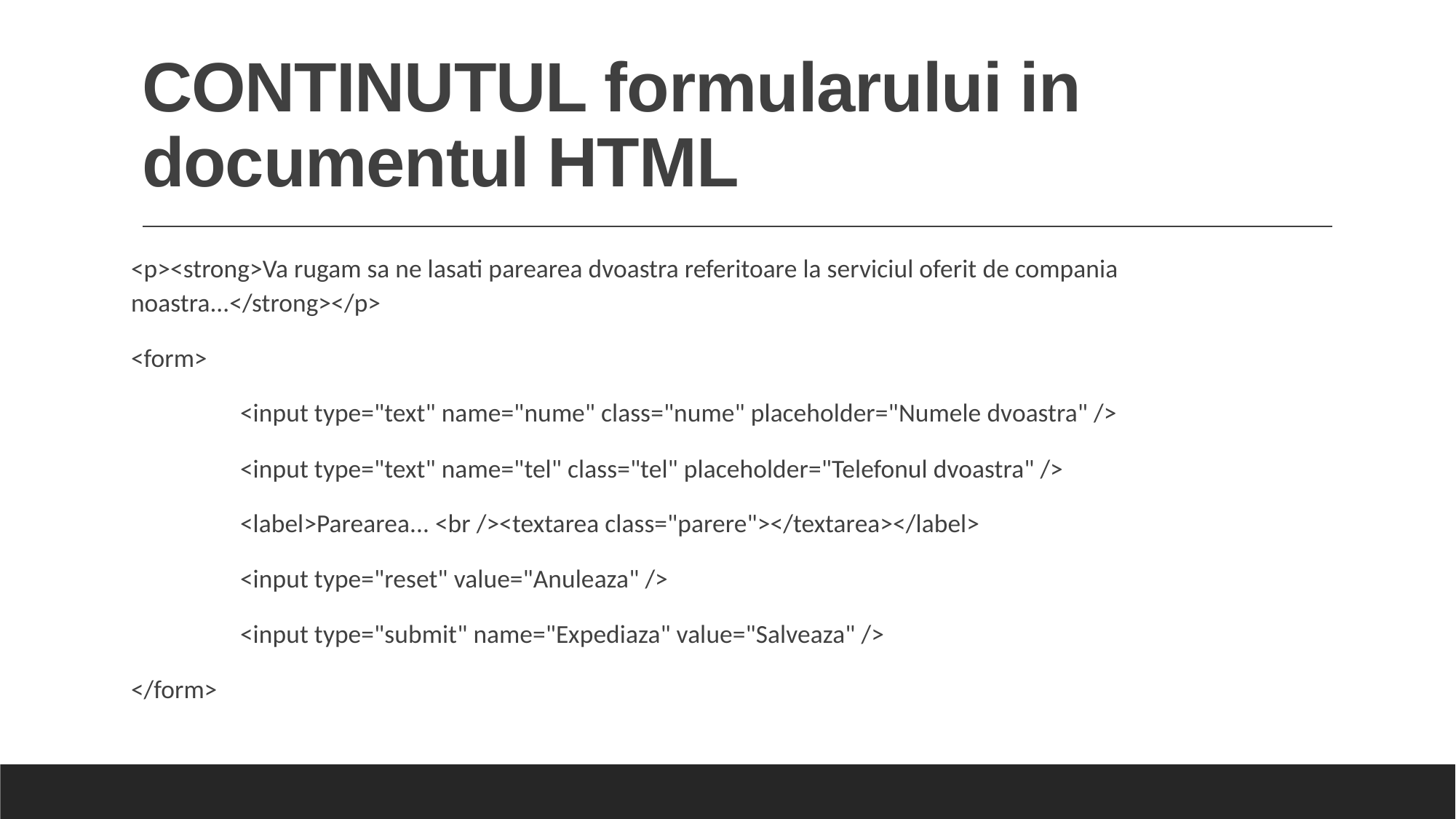

# CONTINUTUL formularului in documentul HTML
<p><strong>Va rugam sa ne lasati parearea dvoastra referitoare la serviciul oferit de compania noastra...</strong></p>
<form>
	<input type="text" name="nume" class="nume" placeholder="Numele dvoastra" />
	<input type="text" name="tel" class="tel" placeholder="Telefonul dvoastra" />
	<label>Parearea... <br /><textarea class="parere"></textarea></label>
	<input type="reset" value="Anuleaza" />
	<input type="submit" name="Expediaza" value="Salveaza" />
</form>